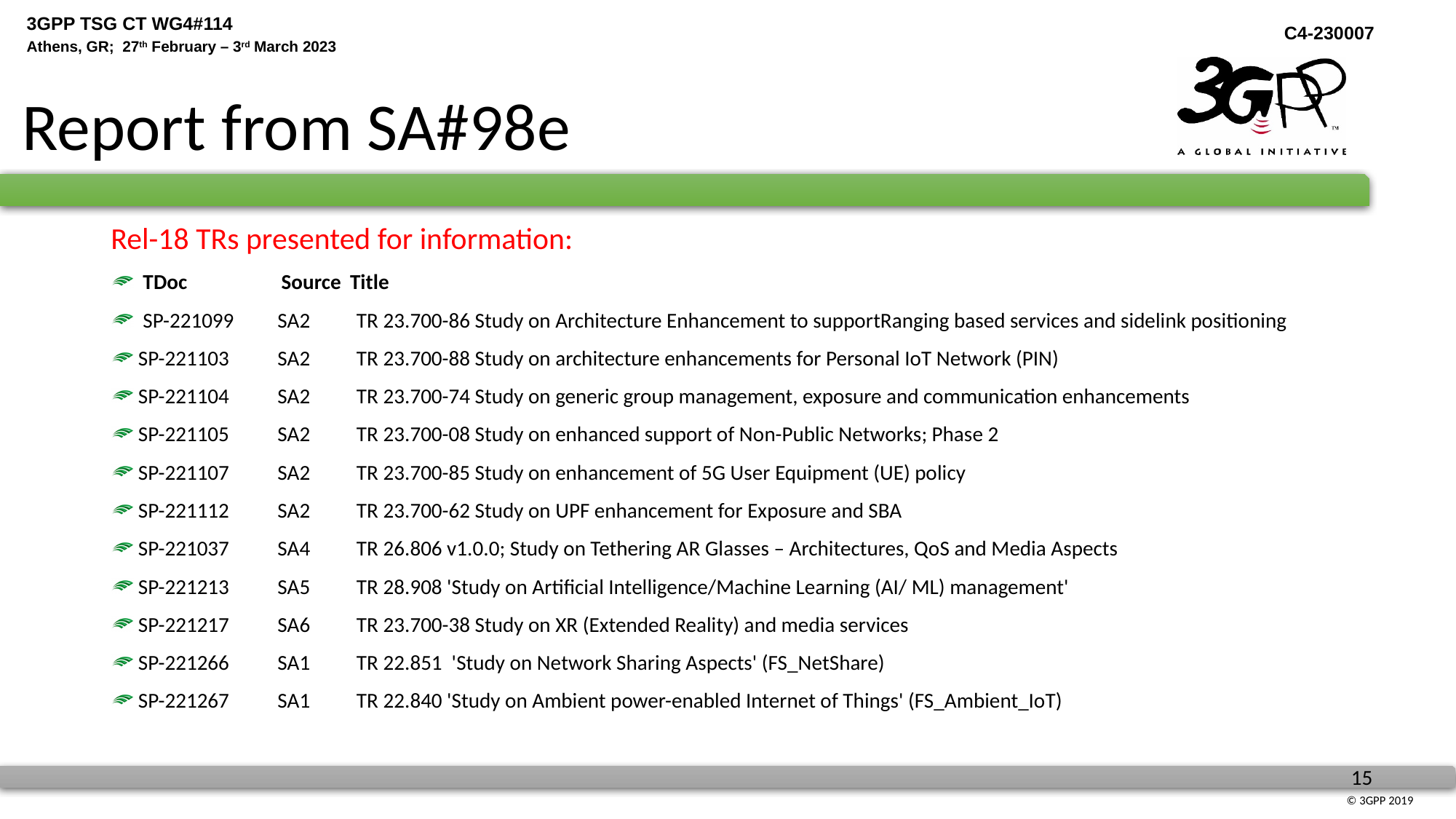

# Report from SA#98e
Rel-18 TRs presented for information:
 TDoc	Source	Title
 SP-221099	SA2	TR 23.700-86 Study on Architecture Enhancement to supportRanging based services and sidelink positioning
SP-221103	SA2	TR 23.700-88 Study on architecture enhancements for Personal IoT Network (PIN)
SP-221104	SA2	TR 23.700-74 Study on generic group management, exposure and communication enhancements
SP-221105	SA2	TR 23.700-08 Study on enhanced support of Non-Public Networks; Phase 2
SP-221107	SA2	TR 23.700-85 Study on enhancement of 5G User Equipment (UE) policy
SP-221112	SA2	TR 23.700-62 Study on UPF enhancement for Exposure and SBA
SP-221037	SA4	TR 26.806 v1.0.0; Study on Tethering AR Glasses – Architectures, QoS and Media Aspects
SP-221213	SA5	TR 28.908 'Study on Artificial Intelligence/Machine Learning (AI/ ML) management'
SP-221217	SA6	TR 23.700-38 Study on XR (Extended Reality) and media services
SP-221266	SA1	TR 22.851  'Study on Network Sharing Aspects' (FS_NetShare)
SP-221267	SA1	TR 22.840 'Study on Ambient power-enabled Internet of Things' (FS_Ambient_IoT)